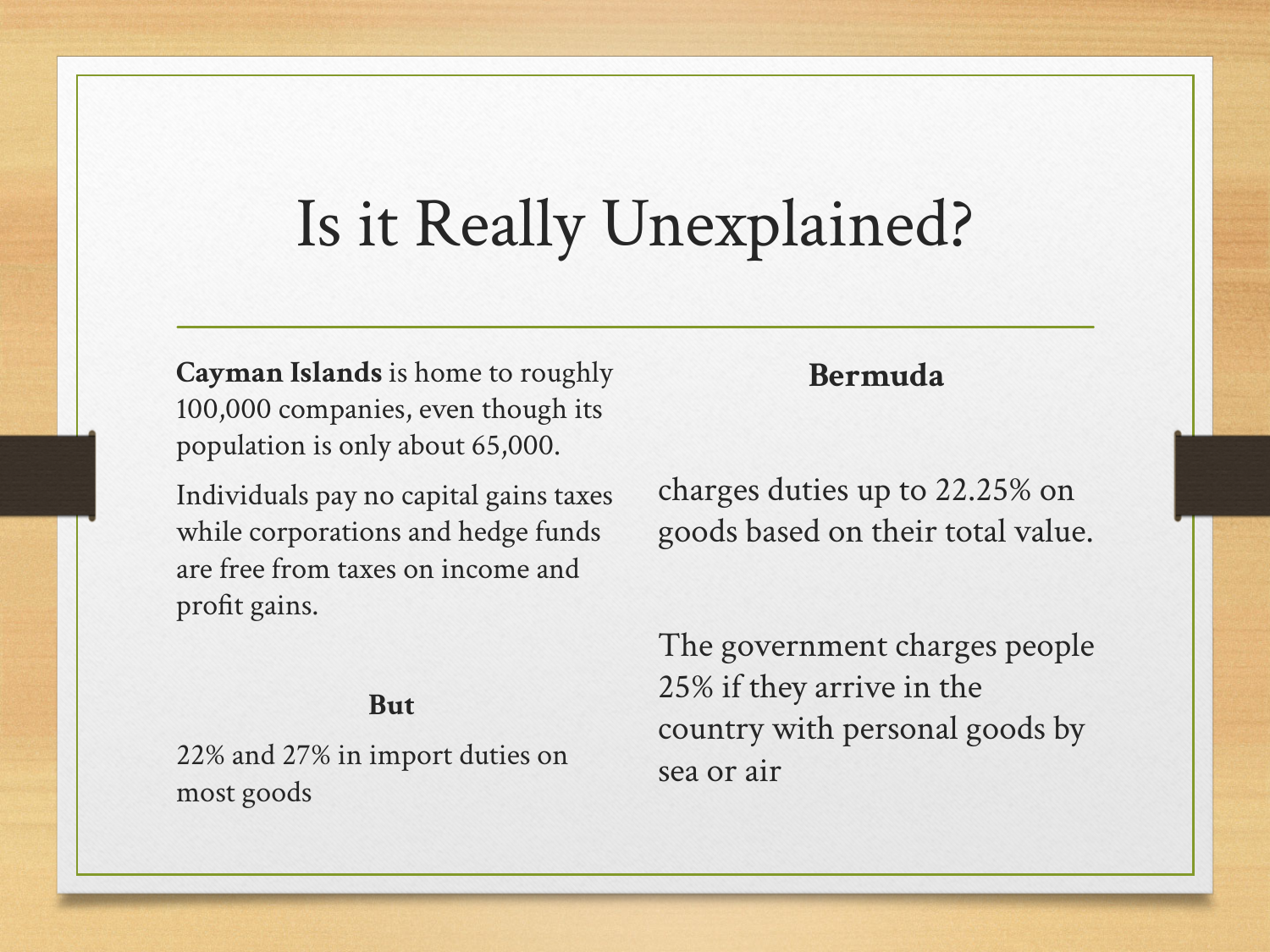

# Is it Really Unexplained?
Cayman Islands is home to roughly 100,000 companies, even though its population is only about 65,000.
Individuals pay no capital gains taxes while corporations and hedge funds are free from taxes on income and profit gains.

But
22% and 27% in import duties on most goods
Bermuda

charges duties up to 22.25% on goods based on their total value.

The government charges people 25% if they arrive in the country with personal goods by sea or air